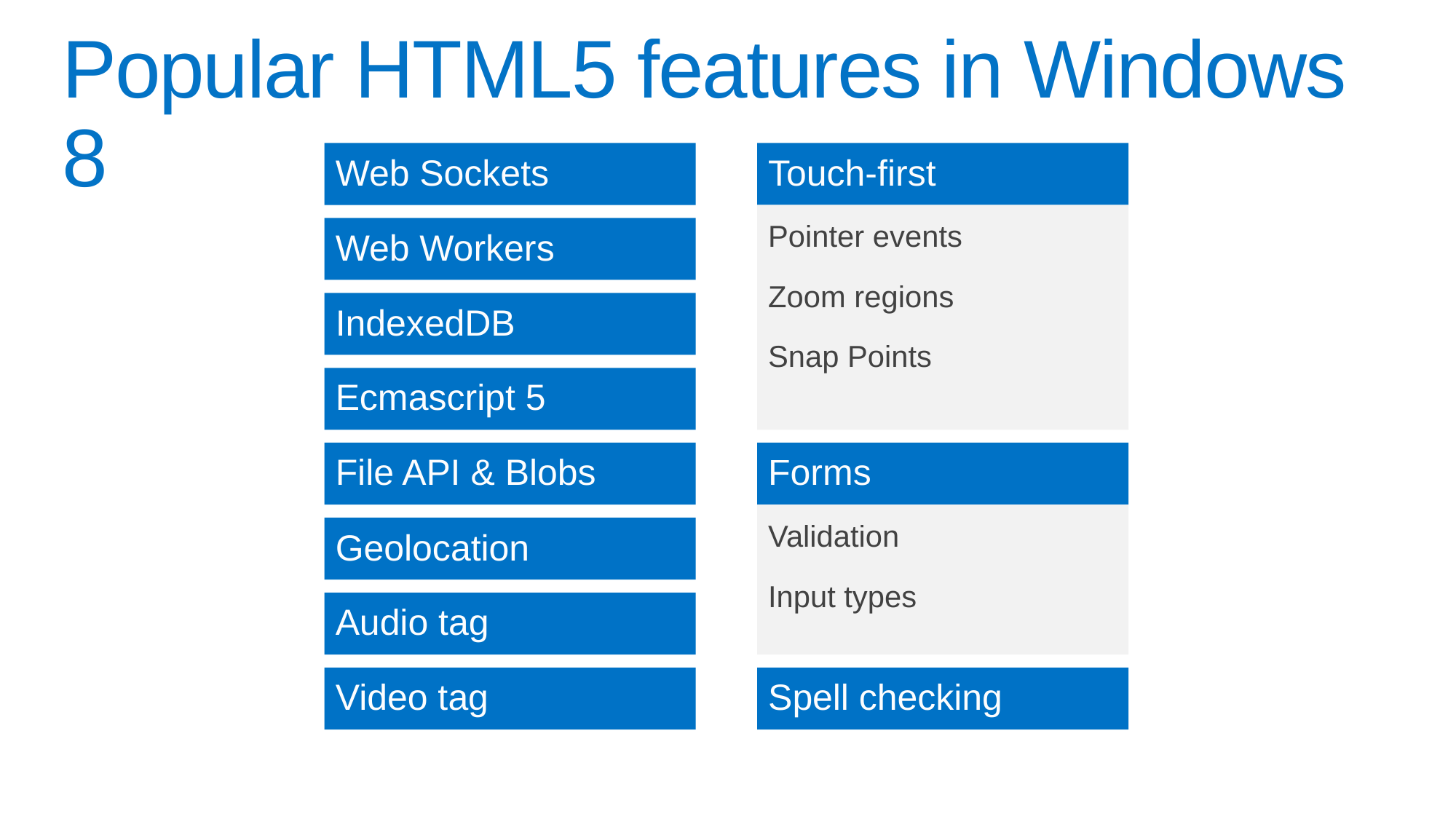

# Popular HTML5 features in Windows 8
Web Sockets
Touch-first
Pointer events
Zoom regions
Snap Points
Web Workers
IndexedDB
Ecmascript 5
File API & Blobs
Forms
Validation
Input types
Geolocation
Audio tag
Video tag
Spell checking